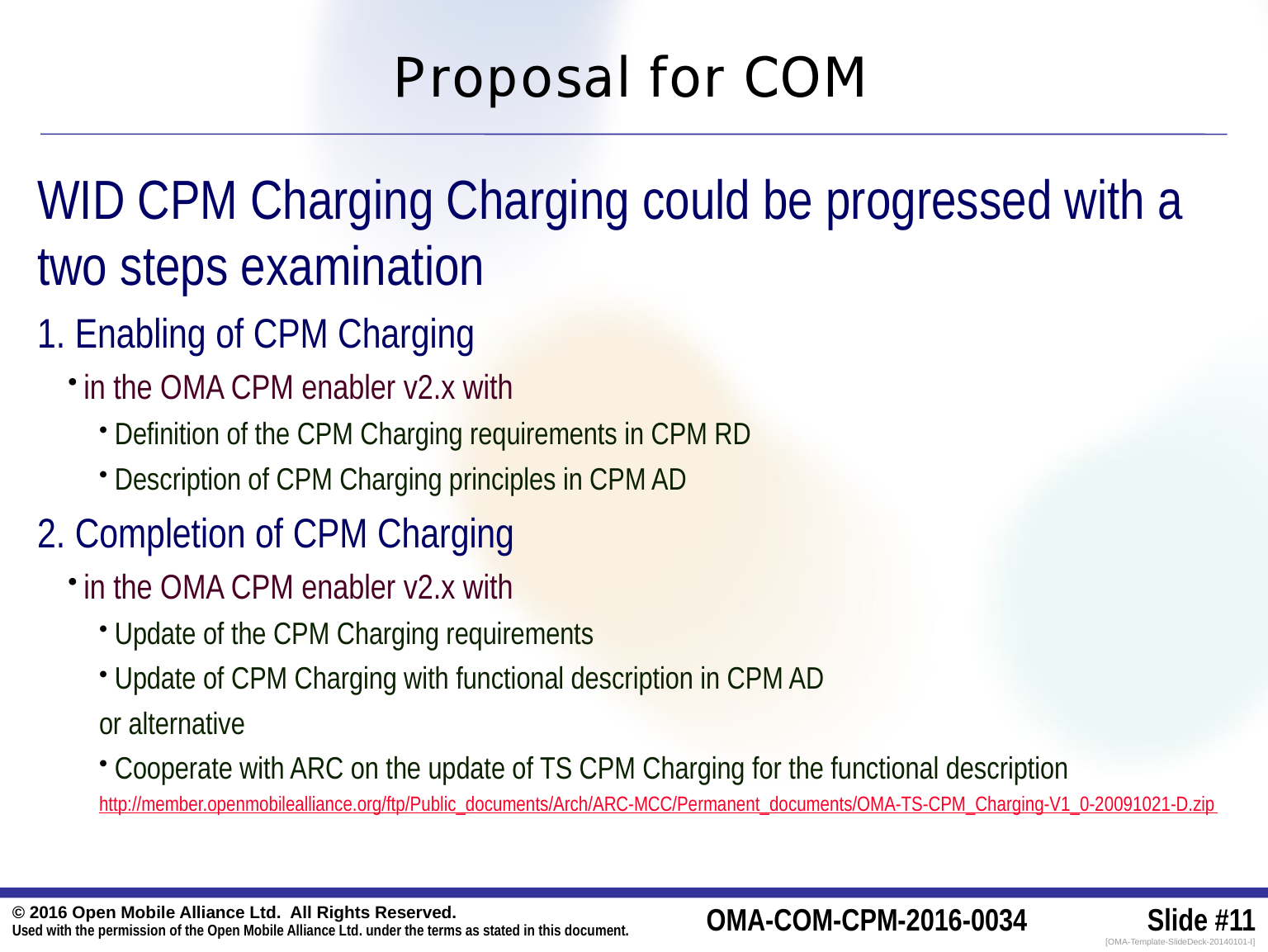

# Proposal for COM
WID CPM Charging Charging could be progressed with a two steps examination
1. Enabling of CPM Charging
in the OMA CPM enabler v2.x with
Definition of the CPM Charging requirements in CPM RD
Description of CPM Charging principles in CPM AD
2. Completion of CPM Charging
in the OMA CPM enabler v2.x with
Update of the CPM Charging requirements
Update of CPM Charging with functional description in CPM AD
or alternative
Cooperate with ARC on the update of TS CPM Charging for the functional description
http://member.openmobilealliance.org/ftp/Public_documents/Arch/ARC-MCC/Permanent_documents/OMA-TS-CPM_Charging-V1_0-20091021-D.zip